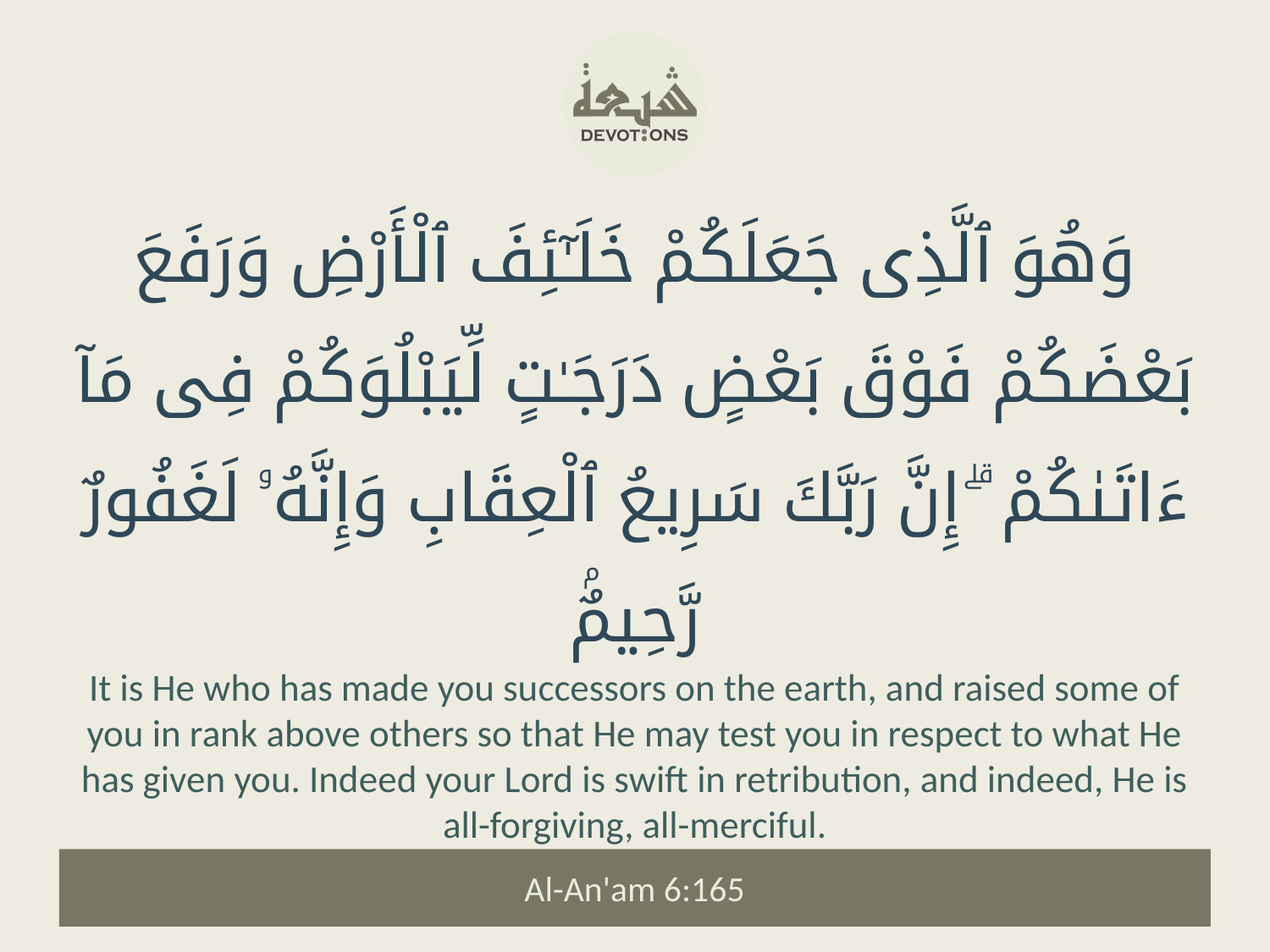

وَهُوَ ٱلَّذِى جَعَلَكُمْ خَلَـٰٓئِفَ ٱلْأَرْضِ وَرَفَعَ بَعْضَكُمْ فَوْقَ بَعْضٍ دَرَجَـٰتٍ لِّيَبْلُوَكُمْ فِى مَآ ءَاتَىٰكُمْ ۗ إِنَّ رَبَّكَ سَرِيعُ ٱلْعِقَابِ وَإِنَّهُۥ لَغَفُورٌ رَّحِيمٌۢ
It is He who has made you successors on the earth, and raised some of you in rank above others so that He may test you in respect to what He has given you. Indeed your Lord is swift in retribution, and indeed, He is all-forgiving, all-merciful.
Al-An'am 6:165